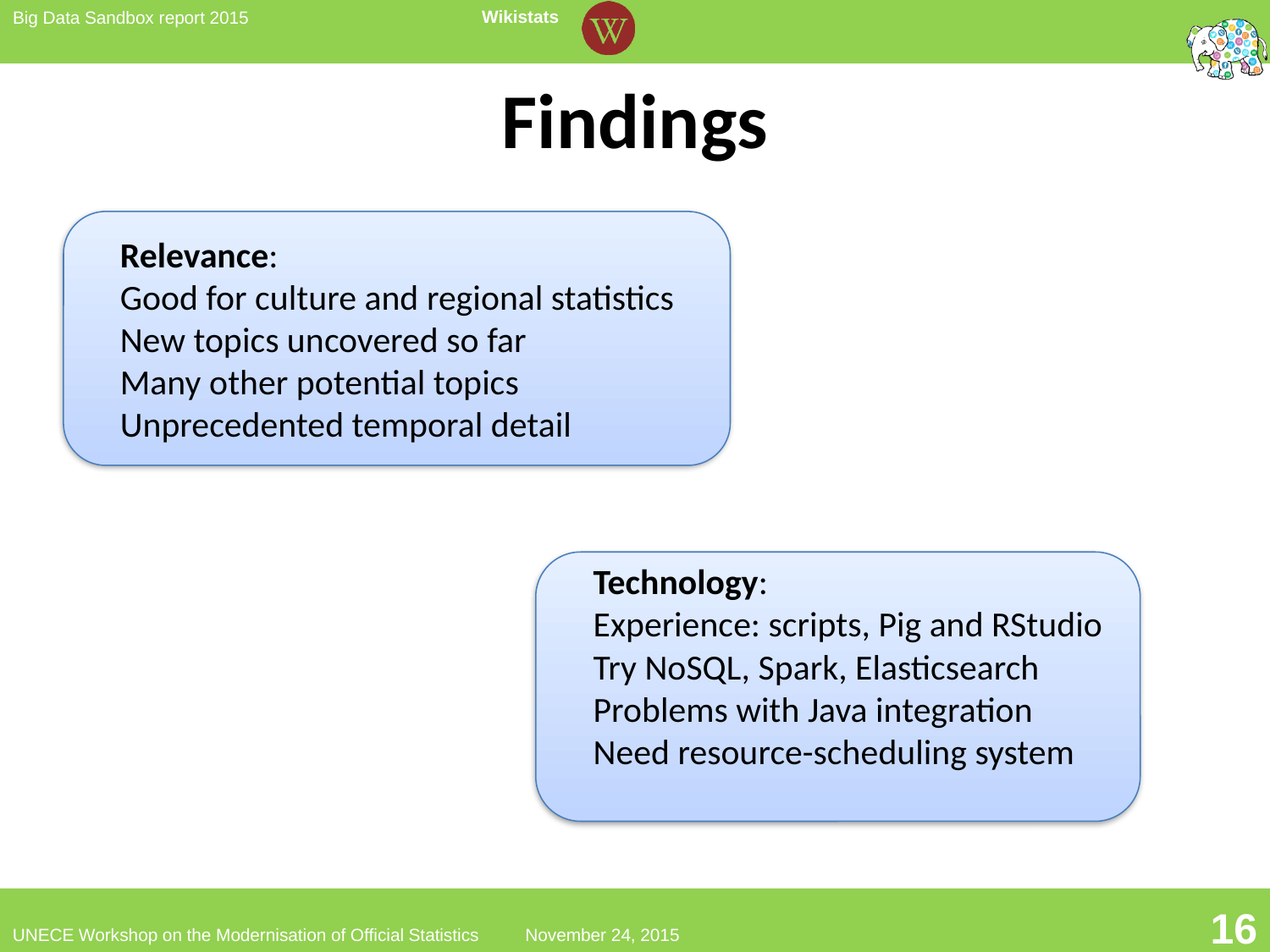

# Findings
Relevance:
Good for culture and regional statistics
New topics uncovered so far
Many other potential topics
Unprecedented temporal detail
3
Technology:
Experience: scripts, Pig and RStudio
Try NoSQL, Spark, Elasticsearch
Problems with Java integration
Need resource-scheduling system

16